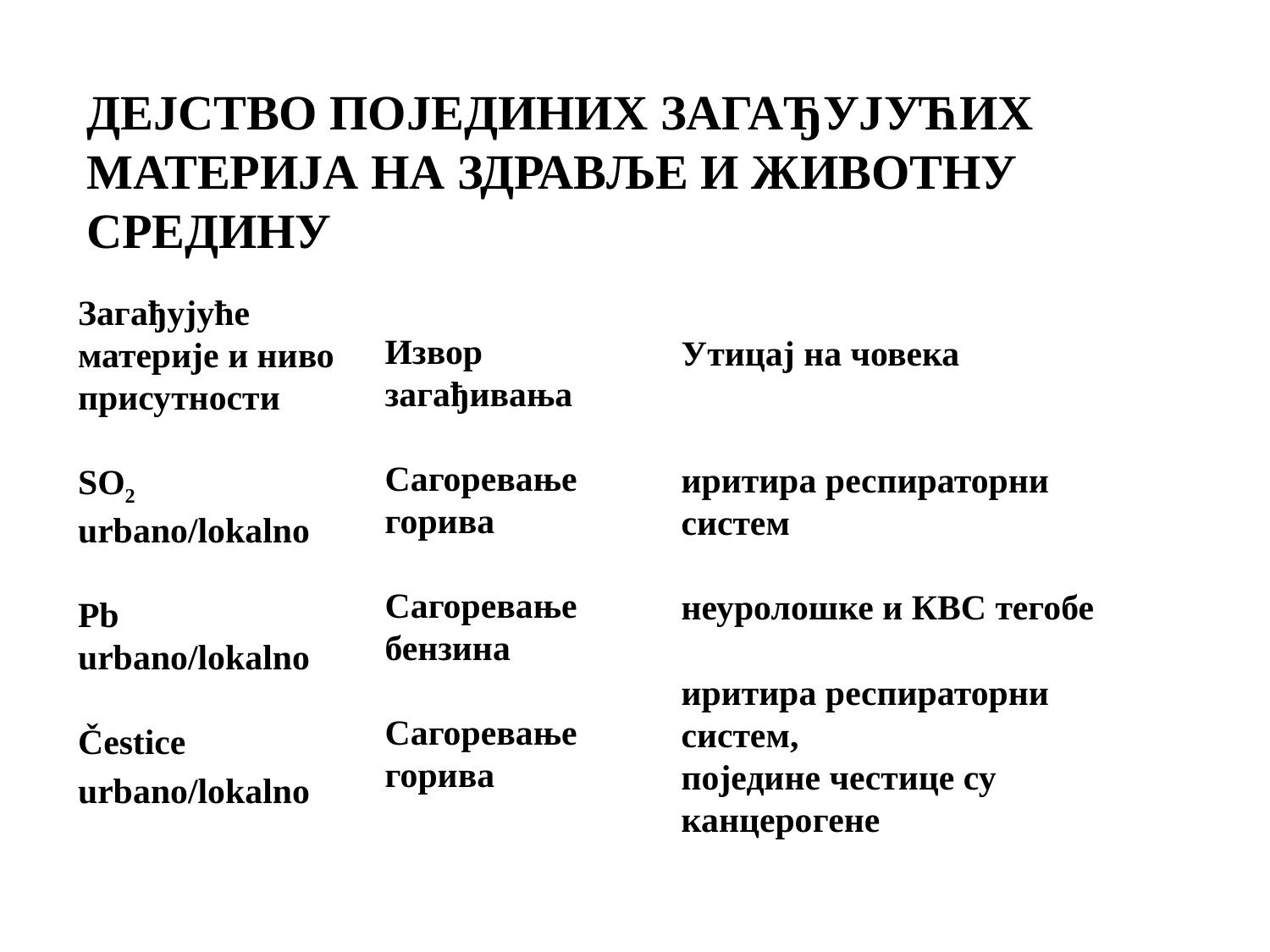

ДЕЈСТВО ПОЈЕДИНИХ ЗАГАЂУЈУЋИХ МАТЕРИЈА НА ЗДРАВЉЕ И ЖИВОТНУ СРЕДИНУ

Утицај на човека

иритира респираторни систем

неуролошке и КВС тегобе
иритира респираторни систем,
поједине честице су канцерогене

Загађујуће материје и ниво присутности

SO2 urbano/lokalno

Pb urbano/lokalno

Čestice  urbano/lokalno
Извор загађивања

Сагоревање горива

Сагоревање бензина

Сагоревање горива